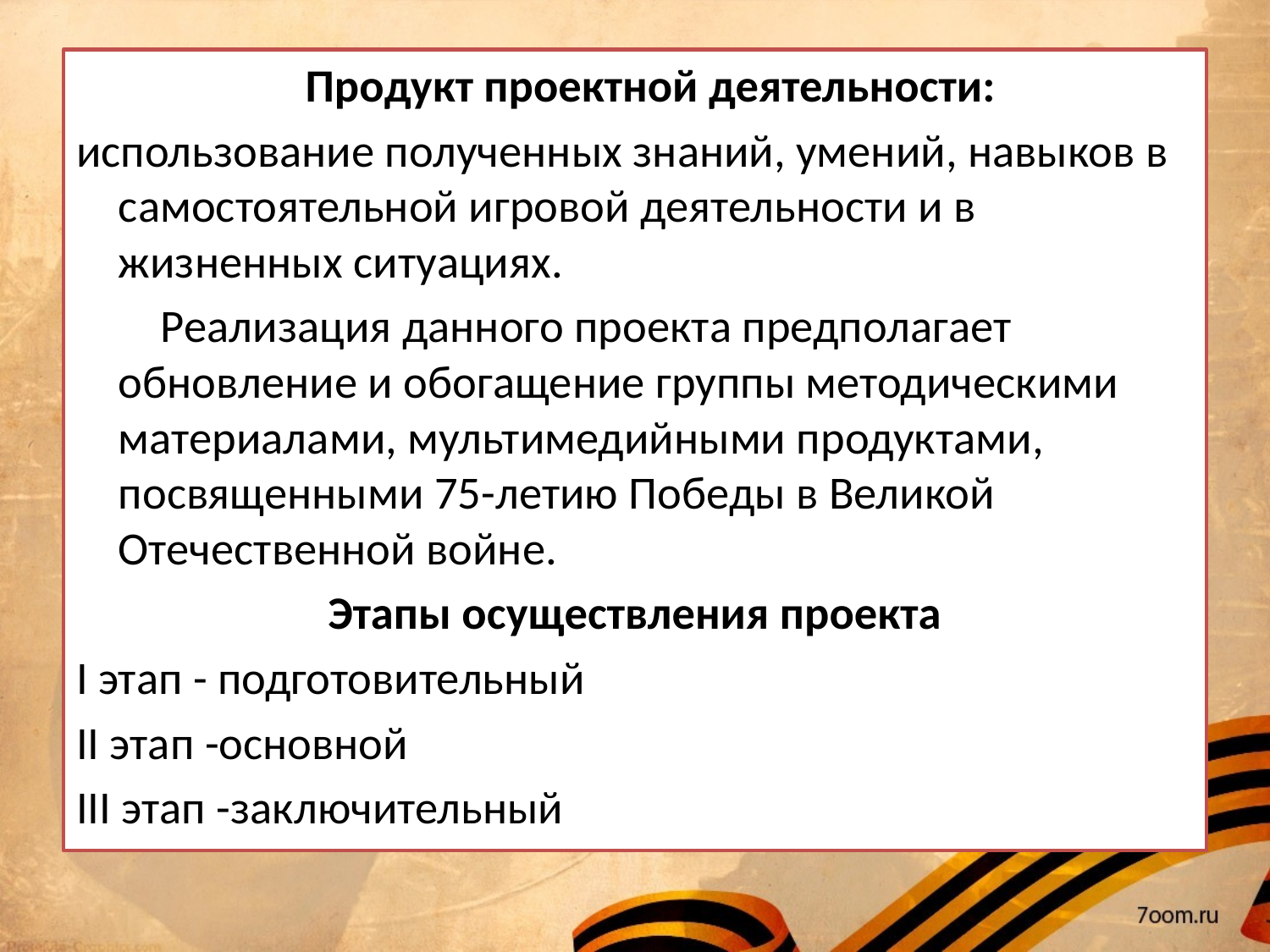

# .
   Продукт проектной деятельности:
использование полученных знаний, умений, навыков в самостоятельной игровой деятельности и в жизненных ситуациях.
        Реализация данного проекта предполагает обновление и обогащение группы методическими  материалами, мультимедийными продуктами, посвященными 75-летию Победы в Великой Отечественной войне.
Этапы осуществления проекта
I этап - подготовительный
II этап -основной
III этап -заключительный